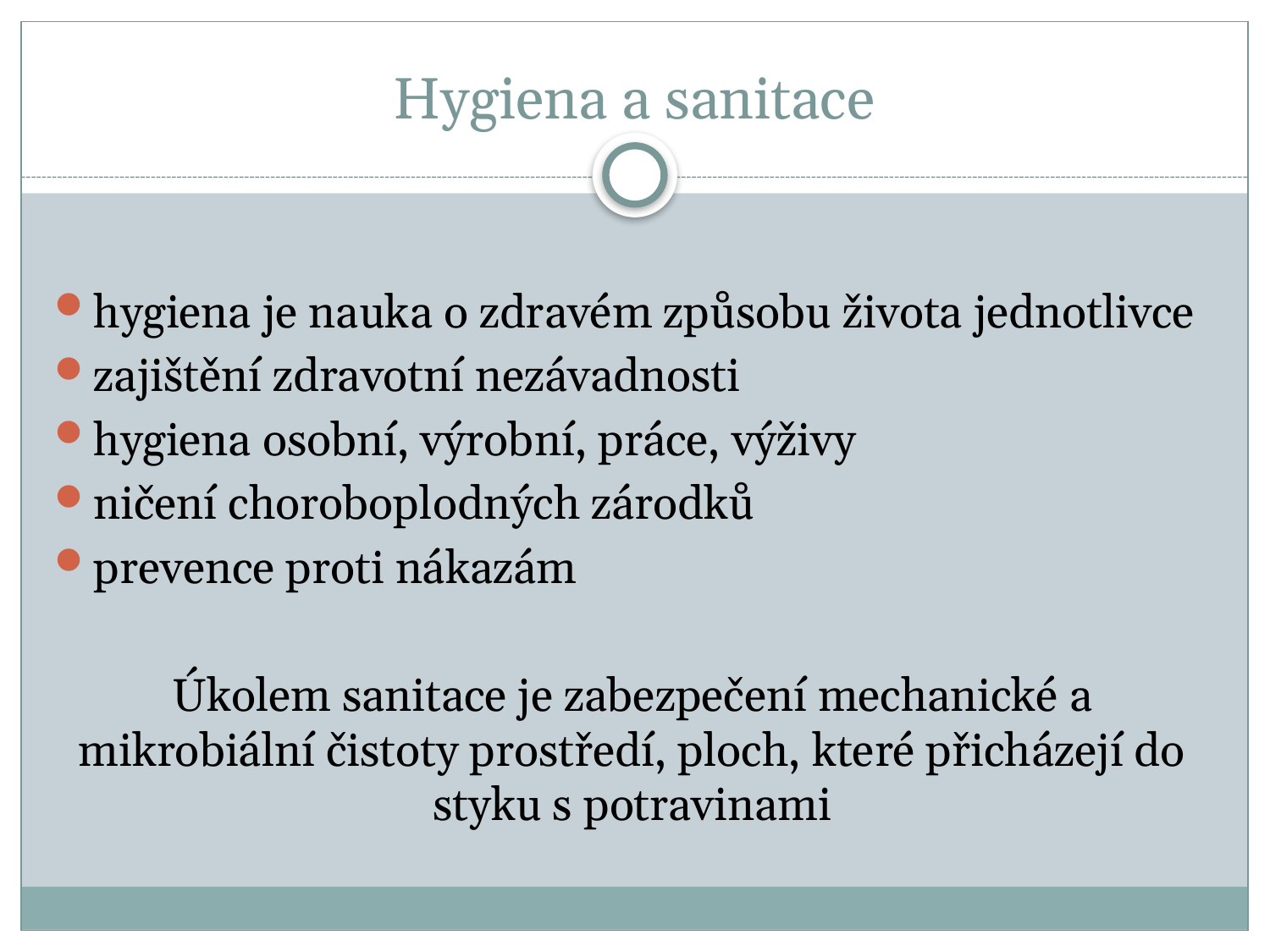

# Hygiena a sanitace

hygiena je nauka o zdravém způsobu života jednotlivce
zajištění zdravotní nezávadnosti
hygiena osobní, výrobní, práce, výživy
ničení choroboplodných zárodků
prevence proti nákazám

Úkolem sanitace je zabezpečení mechanické a mikrobiální čistoty prostředí, ploch, které přicházejí do styku s potravinami